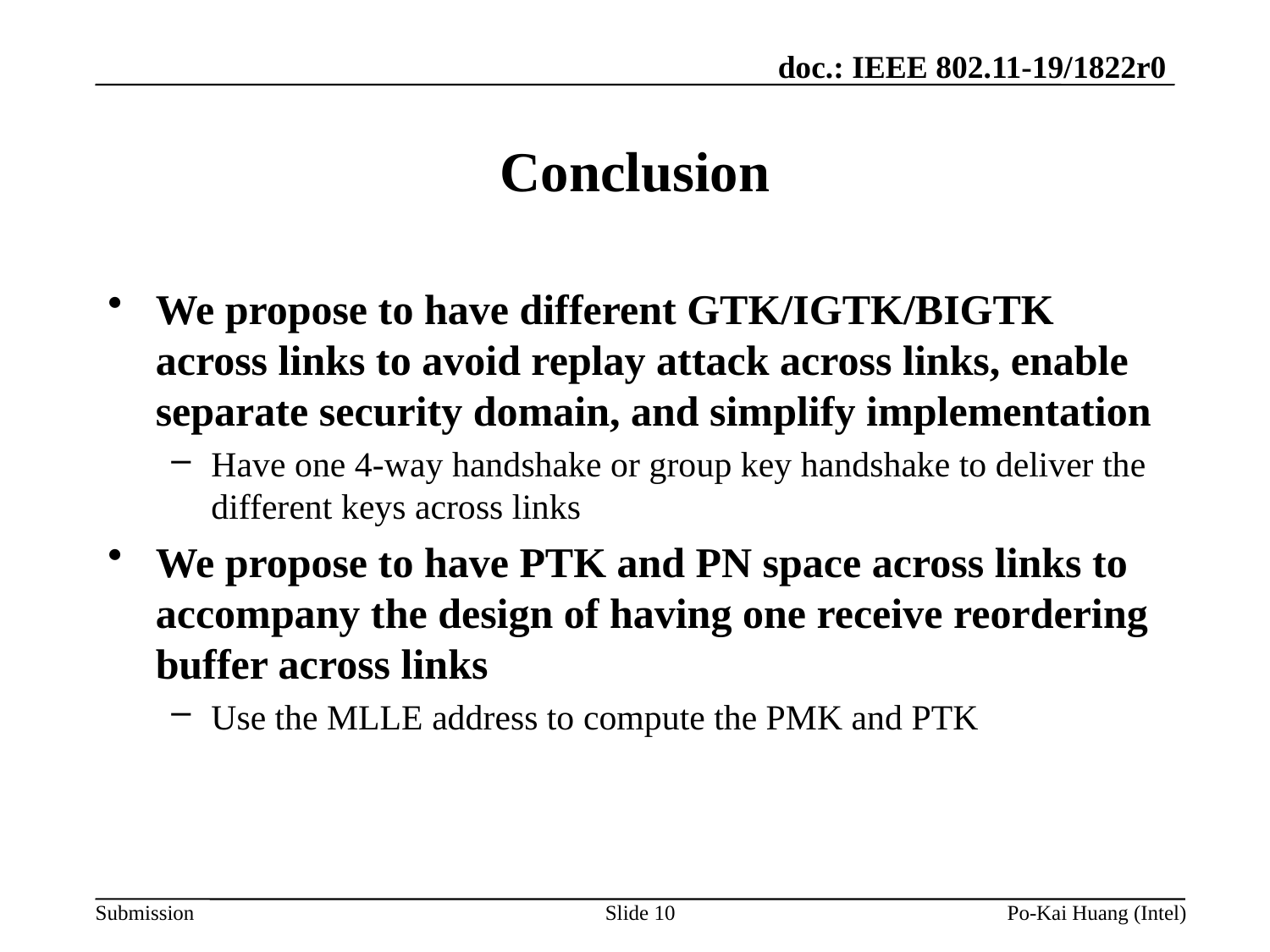

# Conclusion
We propose to have different GTK/IGTK/BIGTK across links to avoid replay attack across links, enable separate security domain, and simplify implementation
Have one 4-way handshake or group key handshake to deliver the different keys across links
We propose to have PTK and PN space across links to accompany the design of having one receive reordering buffer across links
Use the MLLE address to compute the PMK and PTK

Slide 10
Po-Kai Huang (Intel)